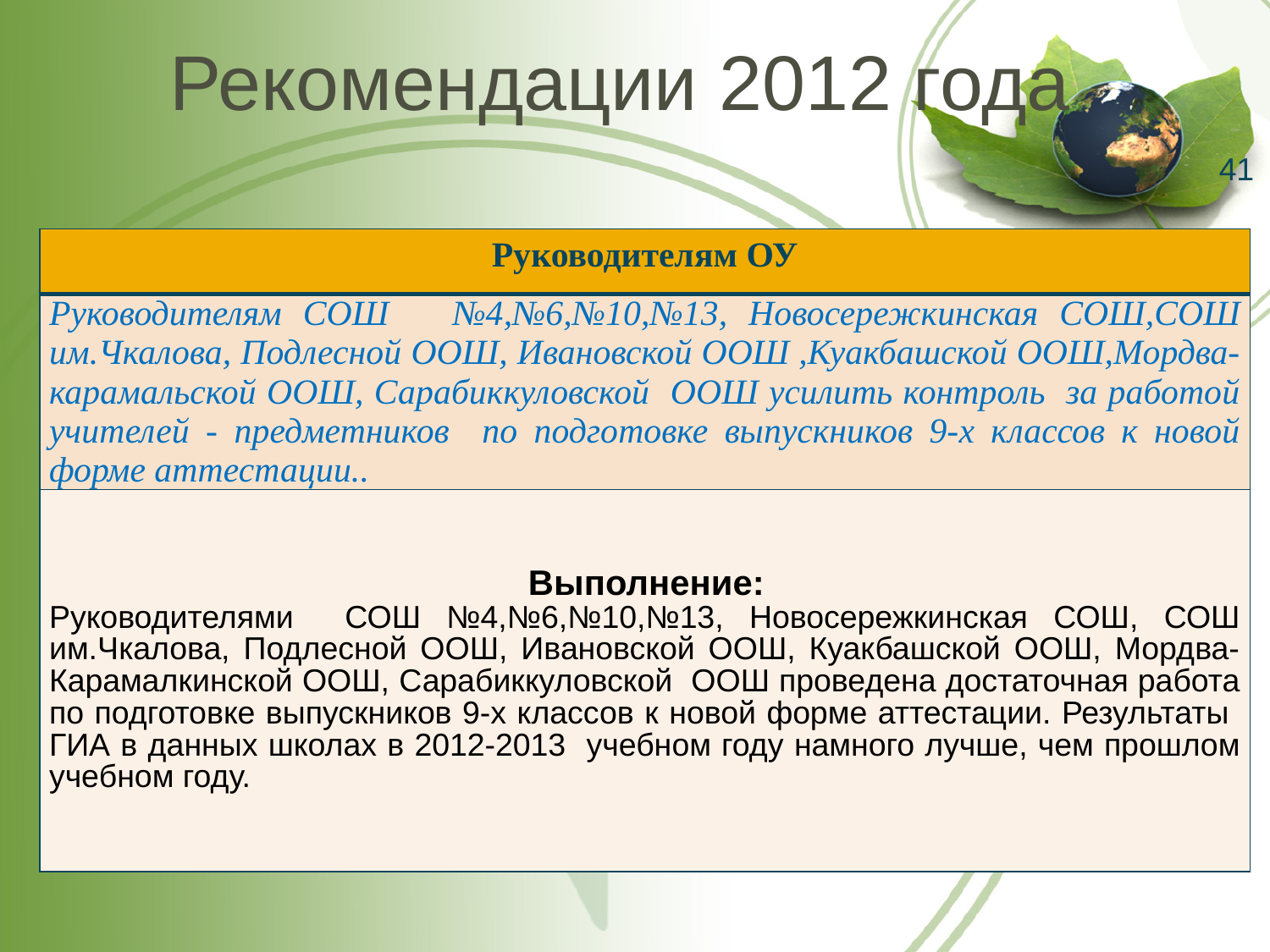

# Рекомендации 2012 года
41
| Руководителям ОУ |
| --- |
| Руководителям СОШ №4,№6,№10,№13, Новосережкинская СОШ,СОШ им.Чкалова, Подлесной ООШ, Ивановской ООШ ,Куакбашской ООШ,Мордва-карамальской ООШ, Сарабиккуловской ООШ усилить контроль за работой учителей - предметников по подготовке выпускников 9-х классов к новой форме аттестации.. |
| Выполнение: Руководителями СОШ №4,№6,№10,№13, Новосережкинская СОШ, СОШ им.Чкалова, Подлесной ООШ, Ивановской ООШ, Куакбашской ООШ, Мордва-Карамалкинской ООШ, Сарабиккуловской ООШ проведена достаточная работа по подготовке выпускников 9-х классов к новой форме аттестации. Результаты ГИА в данных школах в 2012-2013 учебном году намного лучше, чем прошлом учебном году. |